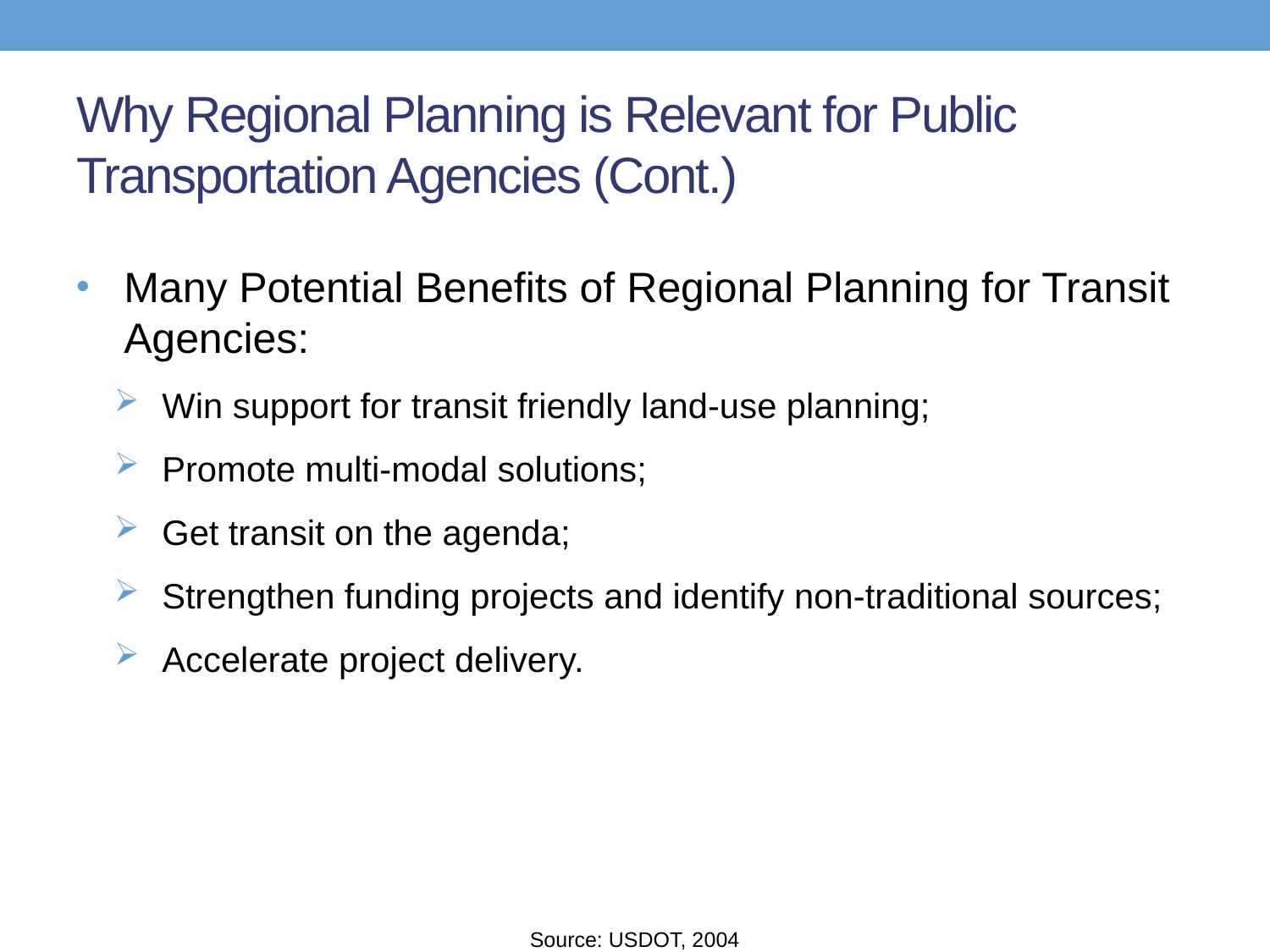

# Why Regional Planning is Relevant for Public Transportation Agencies (Cont.)
Many Potential Benefits of Regional Planning for Transit Agencies:
Win support for transit friendly land-use planning;
Promote multi-modal solutions;
Get transit on the agenda;
Strengthen funding projects and identify non-traditional sources;
Accelerate project delivery.

Source: USDOT, 2004